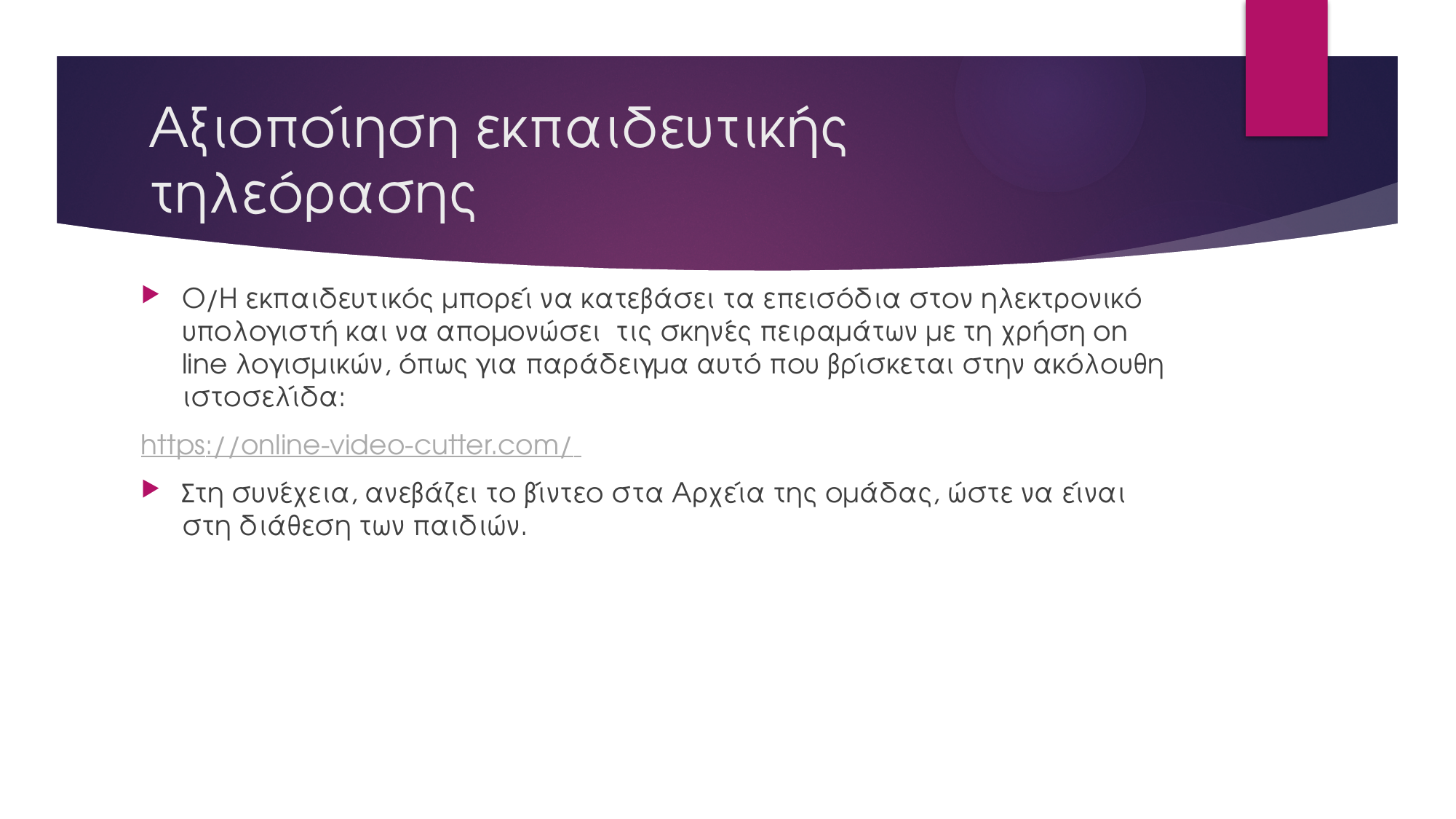

# Αξιοποίηση εκπαιδευτικής τηλεόρασης
Ο/Η εκπαιδευτικός μπορεί να κατεβάσει τα επεισόδια στον ηλεκτρονικό υπολογιστή και να απομονώσει  τις σκηνές πειραμάτων με τη χρήση on line λογισμικών, όπως για παράδειγμα αυτό που βρίσκεται στην ακόλουθη ιστοσελίδα:
https://online-video-cutter.com/
Στη συνέχεια, ανεβάζει το βίντεο στα Αρχεία της ομάδας, ώστε να είναι στη διάθεση των παιδιών.